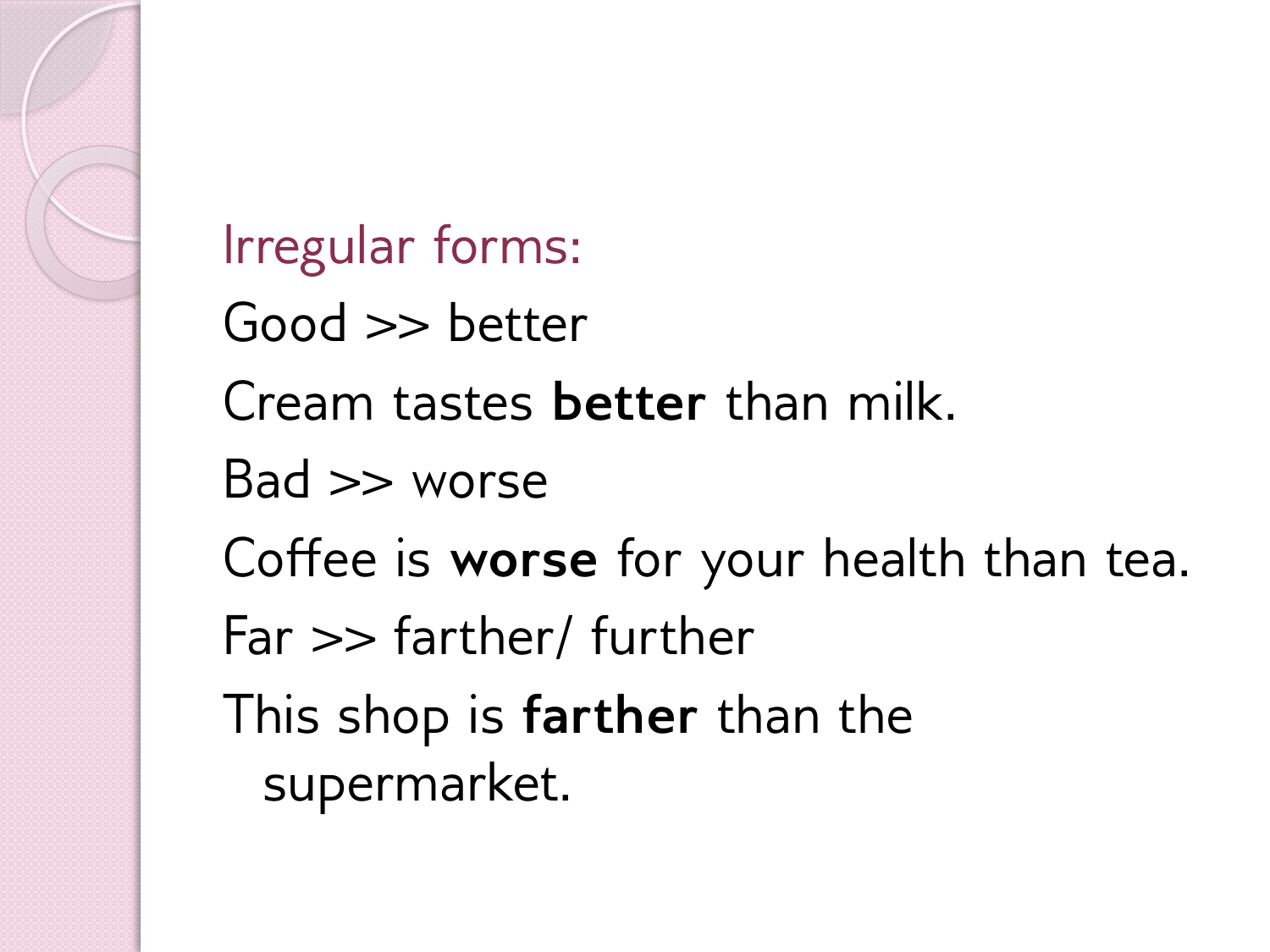

#
Irregular forms:
Good >> better
Cream tastes better than milk.
Bad >> worse
Coffee is worse for your health than tea.
Far >> farther/ further
This shop is farther than the supermarket.